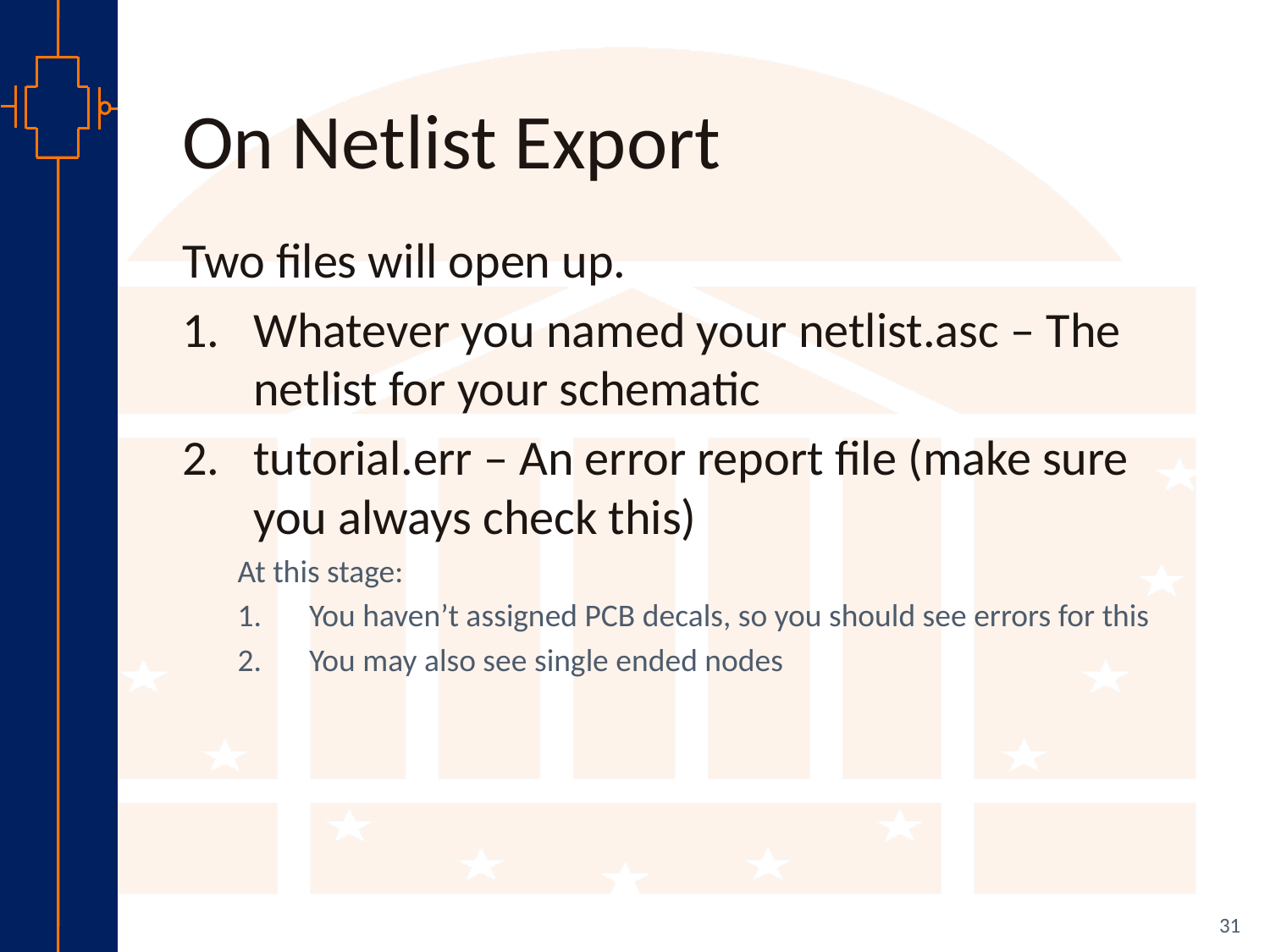

# On Netlist Export
Two files will open up.
Whatever you named your netlist.asc – The netlist for your schematic
tutorial.err – An error report file (make sure you always check this)
At this stage:
You haven’t assigned PCB decals, so you should see errors for this
You may also see single ended nodes
31